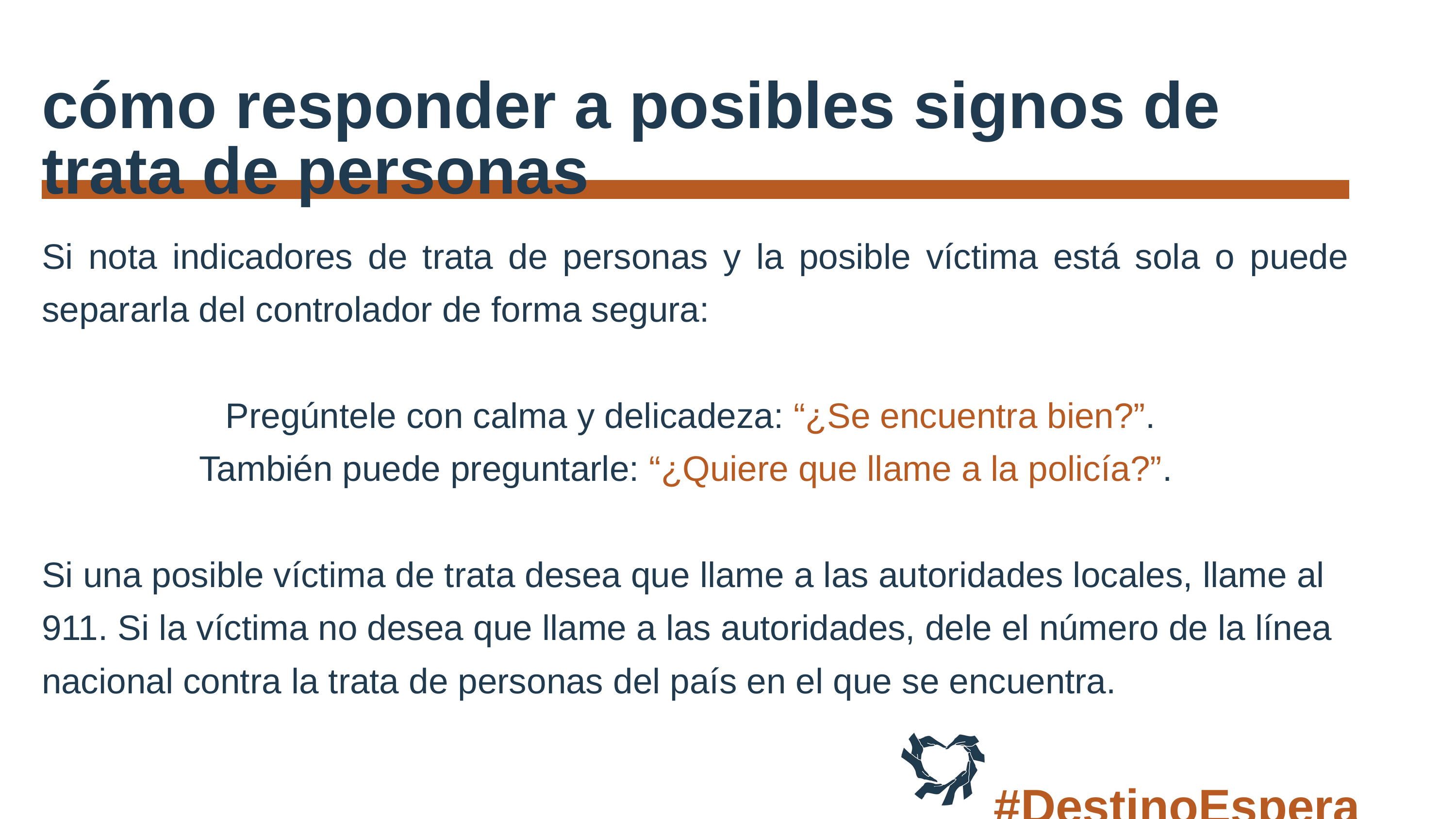

cómo responder a posibles signos de trata de personas

Si nota indicadores de trata de personas y la posible víctima está sola o puede separarla del controlador de forma segura:

 Pregúntele con calma y delicadeza: “¿Se encuentra bien?”.
También puede preguntarle: “¿Quiere que llame a la policía?”.

Si una posible víctima de trata desea que llame a las autoridades locales, llame al 911. Si la víctima no desea que llame a las autoridades, dele el número de la línea nacional contra la trata de personas del país en el que se encuentra.

#DestinoEsperanza